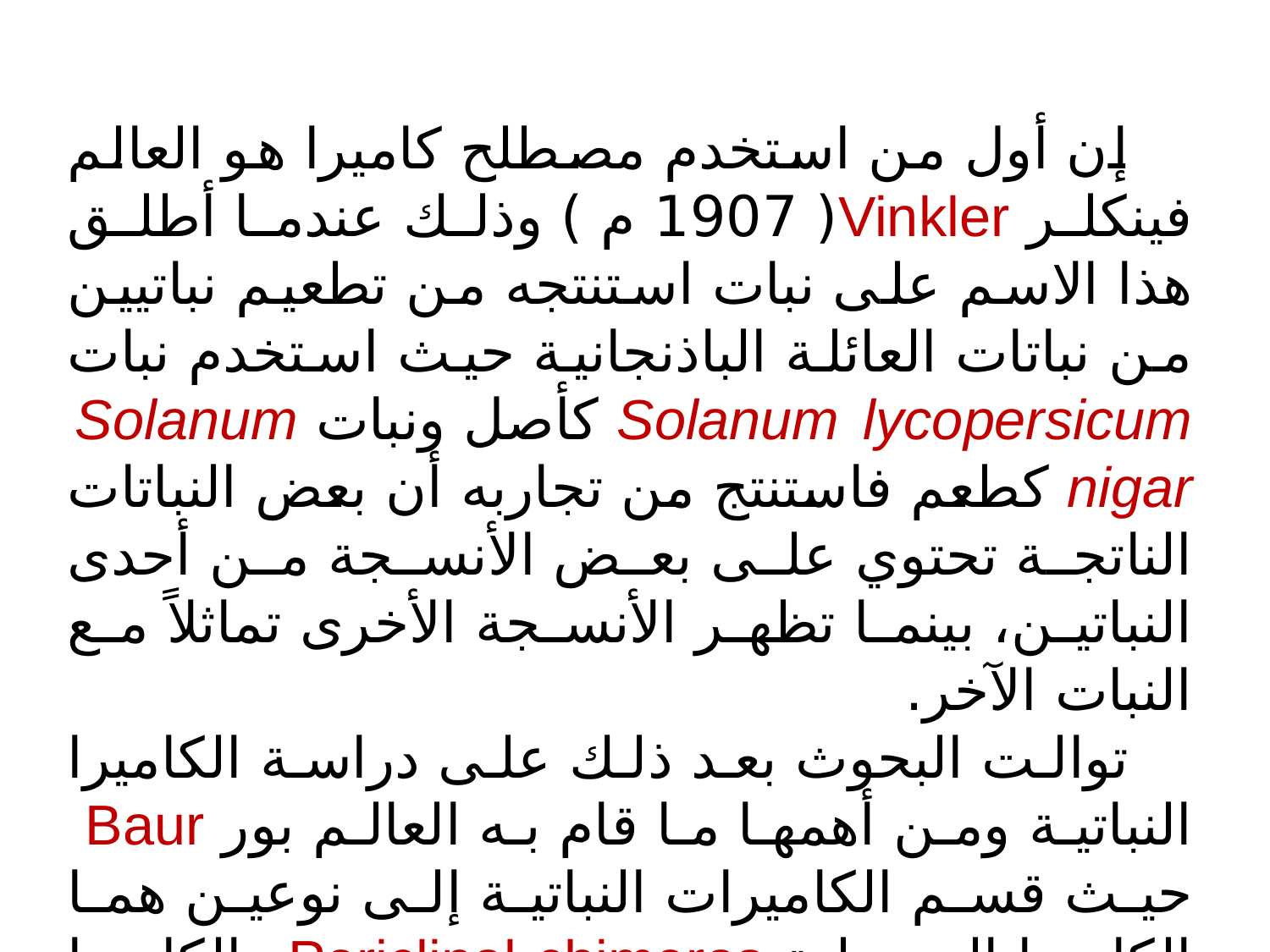

إن أول من استخدم مصطلح كاميرا هو العالم فينكلر Vinkler( 1907 م ) وذلك عندما أطلق هذا الاسم على نبات استنتجه من تطعيم نباتيين من نباتات العائلة الباذنجانية حيث استخدم نبات Solanum lycopersicum كأصل ونبات Solanum nigar كطعم فاستنتج من تجاربه أن بعض النباتات الناتجة تحتوي على بعض الأنسجة من أحدى النباتين، بينما تظهر الأنسجة الأخرى تماثلاً مع النبات الآخر.
	توالت البحوث بعد ذلك على دراسة الكاميرا النباتية ومن أهمها ما قام به العالم بور Baur  حيث قسم الكاميرات النباتية إلى نوعين هما الكاميرا المحيطية Periclinal chimeras والكاميرا القطاعية Sectional chimeras ثم سميث بالفسيفساء الوراثية Genetic mosaics، ( ماركوتيرجيانو، Marcotrigiano 2001م ) وعلماء آخرين من قبله. تلى ذلك تقسيم الكاميرات النباتية إلى أربعة أنواع رئيسية هي: